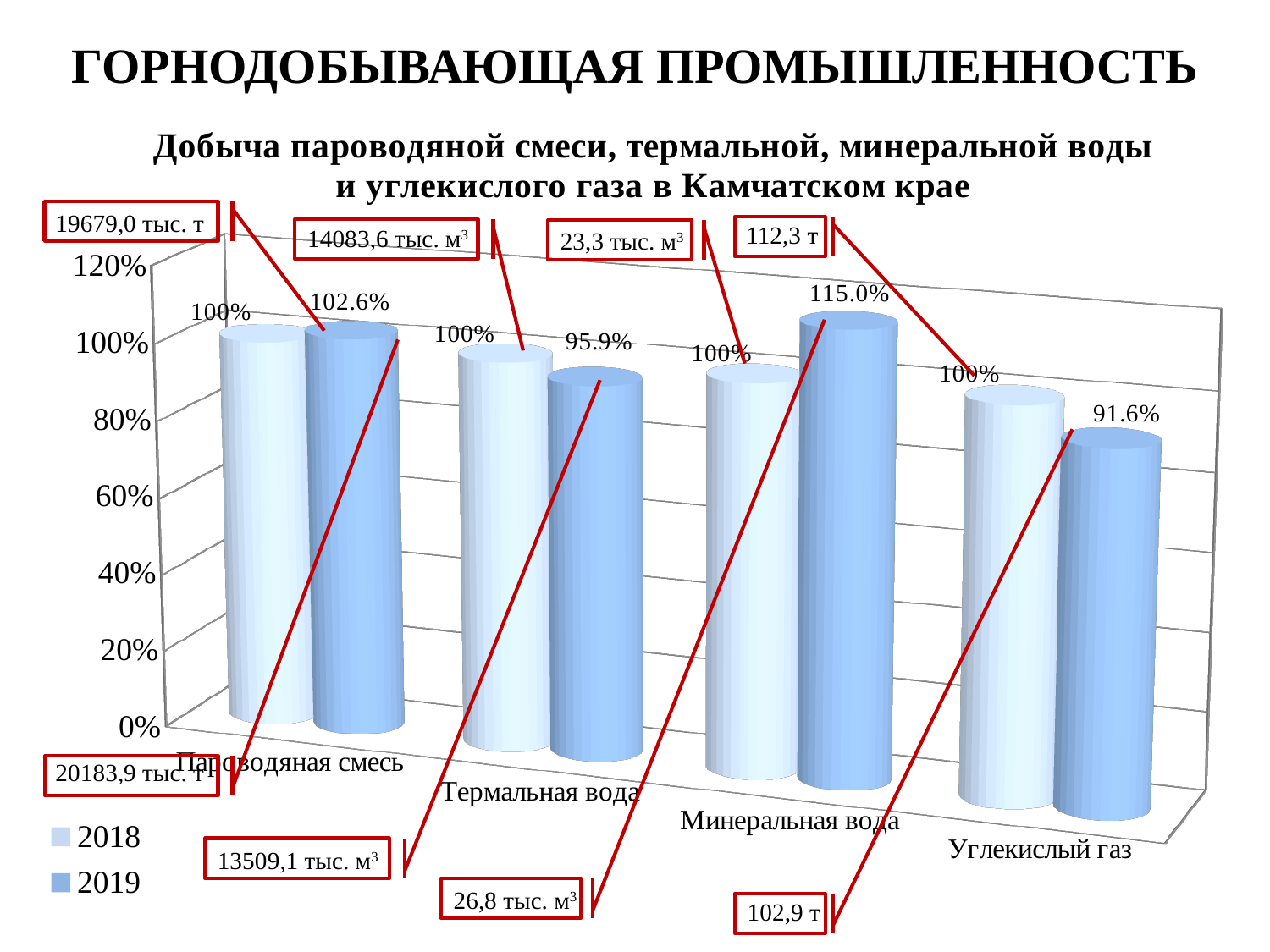

ГОРНОДОБЫВАЮЩАЯ ПРОМЫШЛЕННОСТЬ

[unsupported chart]

19679,0 тыс. т

112,3 т
14083,6 тыс. м3

23,3 тыс. м3

20183,9 тыс. т

13509,1 тыс. м3
26,8 тыс. м3

102,9 т